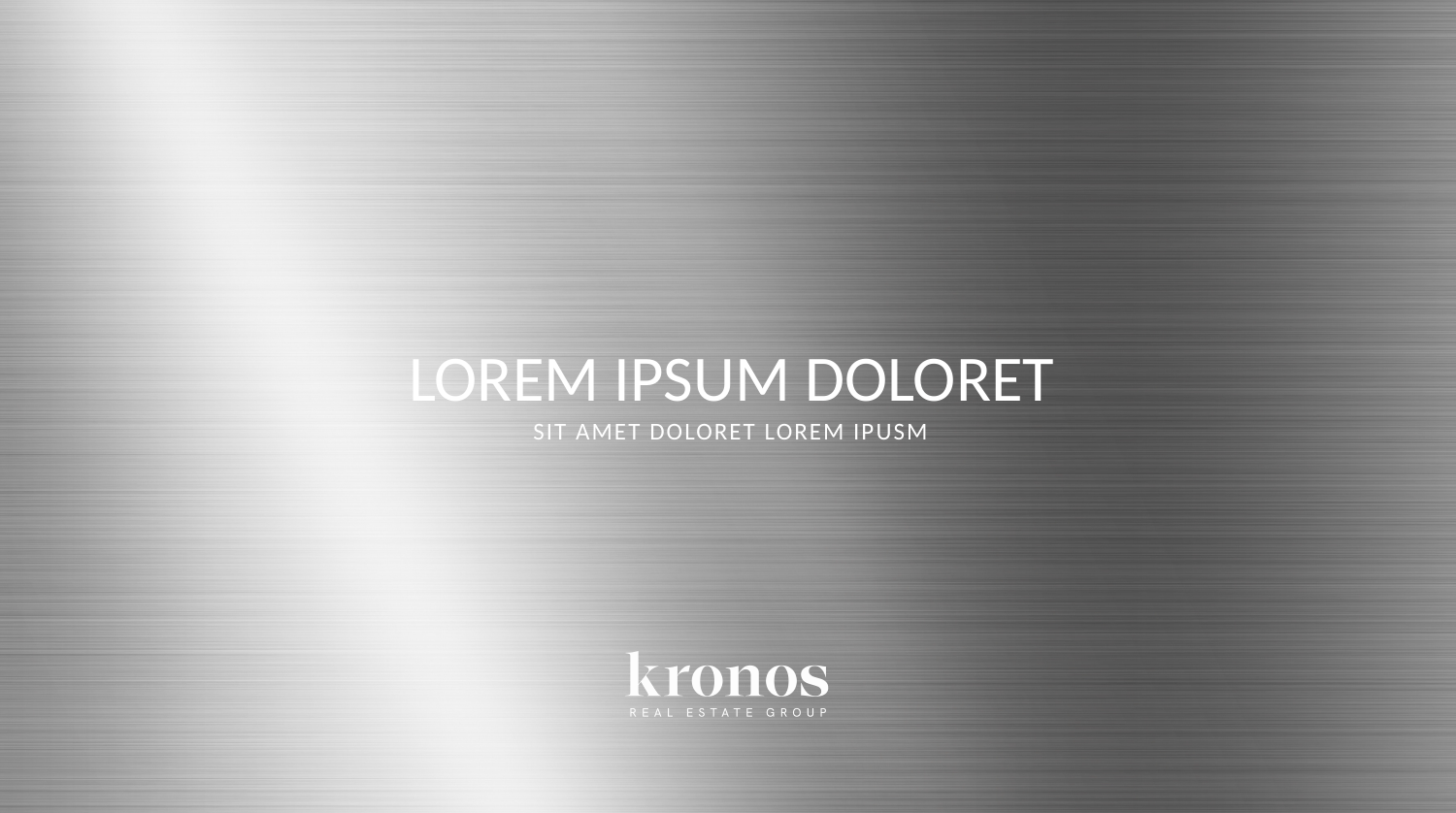

# LOREM IPSUM DOLORET
SIT AMET DOLORET LOREM IPUSM